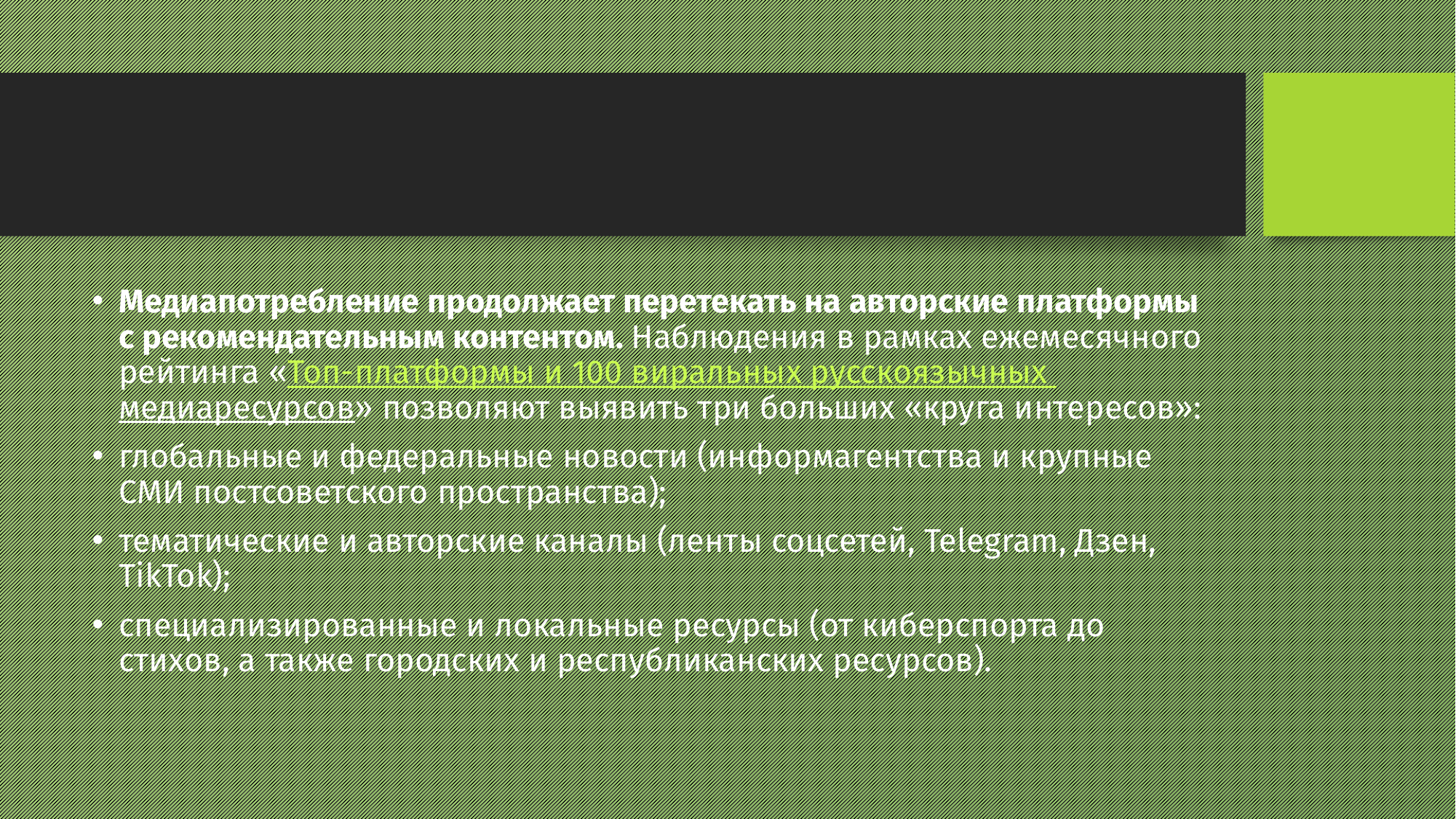

Медиапотребление продолжает перетекать на авторские платформы с рекомендательным контентом. Наблюдения в рамках ежемесячного рейтинга «Топ-платформы и 100 виральных русскоязычных медиаресурсов» позволяют выявить три больших «круга интересов»:
глобальные и федеральные новости (информагентства и крупные СМИ постсоветского пространства);
тематические и авторские каналы (ленты соцсетей, Telegram, Дзен, TikTok);
специализированные и локальные ресурсы (от киберспорта до стихов, а также городских и республиканских ресурсов).